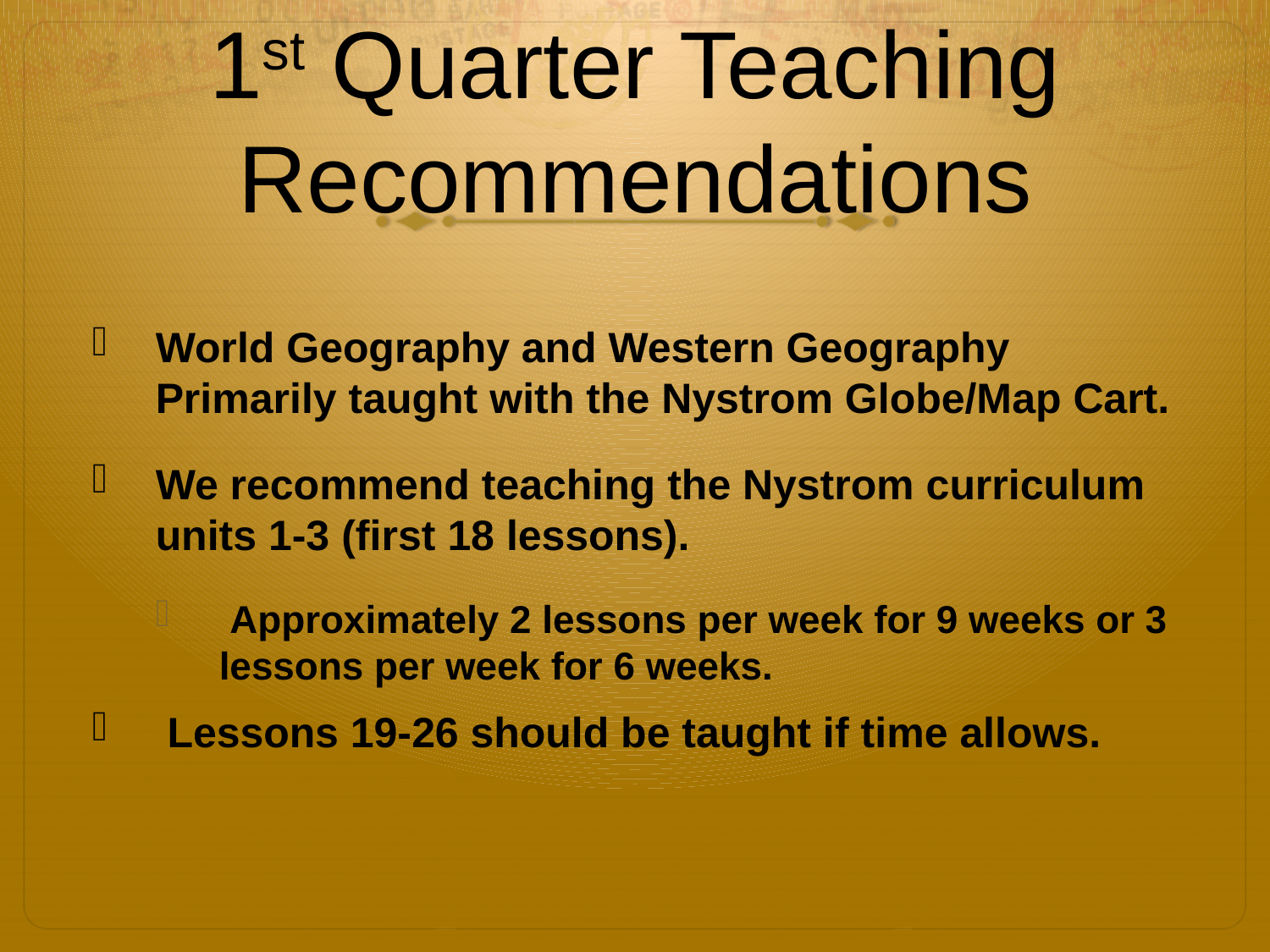

# 1st Quarter Teaching Recommendations
World Geography and Western Geography Primarily taught with the Nystrom Globe/Map Cart.
We recommend teaching the Nystrom curriculum units 1-3 (first 18 lessons).
 Approximately 2 lessons per week for 9 weeks or 3 lessons per week for 6 weeks.
 Lessons 19-26 should be taught if time allows.